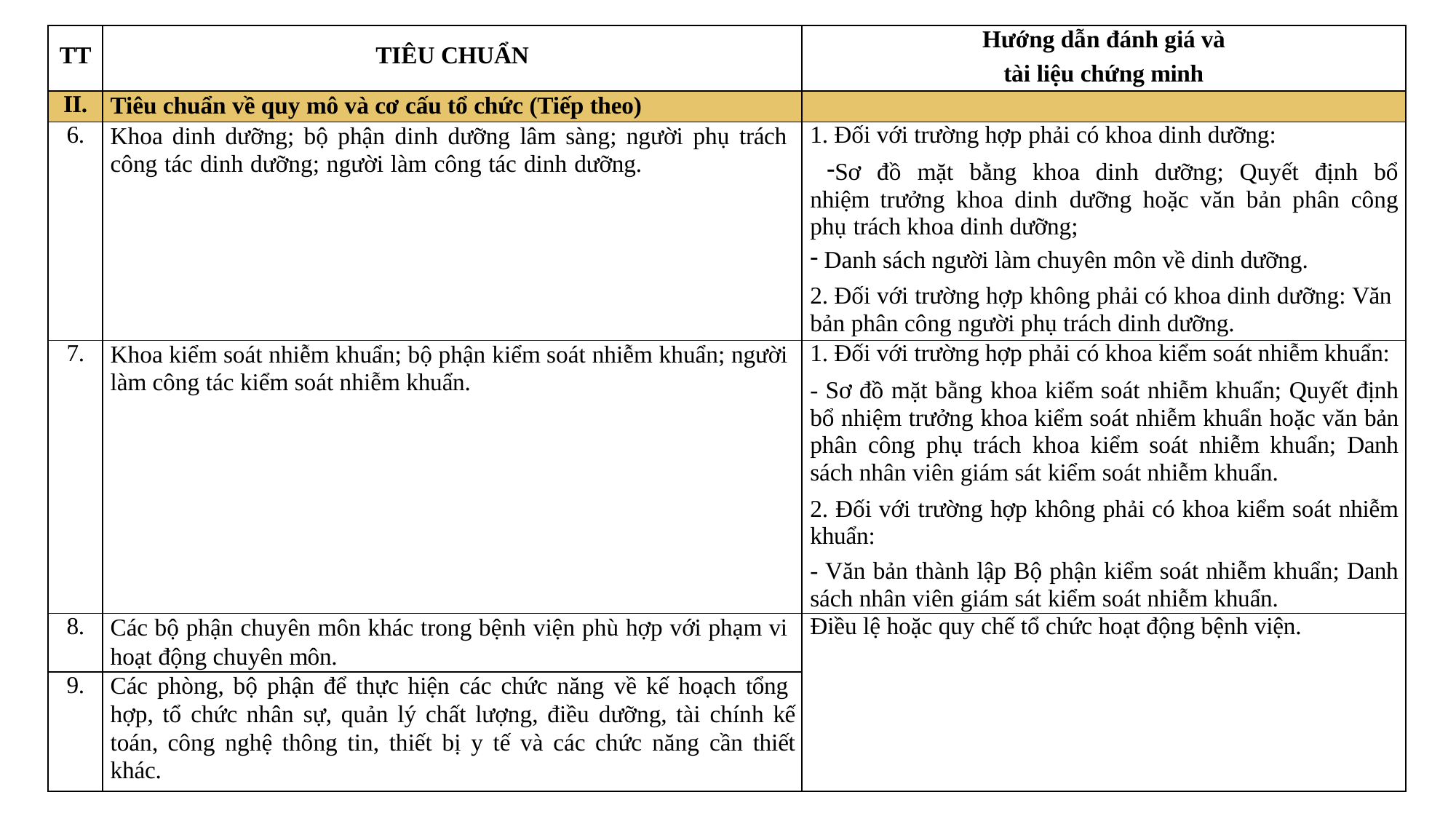

| TT | TIÊU CHUẨN | Hướng dẫn đánh giá và tài liệu chứng minh |
| --- | --- | --- |
| II. | Tiêu chuẩn về quy mô và cơ cấu tổ chức (Tiếp theo) |  |
| 6. | Khoa dinh dưỡng; bộ phận dinh dưỡng lâm sàng; người phụ trách công tác dinh dưỡng; người làm công tác dinh dưỡng. | Đối với trường hợp phải có khoa dinh dưỡng: Sơ đồ mặt bằng khoa dinh dưỡng; Quyết định bổ nhiệm trưởng khoa dinh dưỡng hoặc văn bản phân công phụ trách khoa dinh dưỡng; Danh sách người làm chuyên môn về dinh dưỡng. 2. Đối với trường hợp không phải có khoa dinh dưỡng: Văn bản phân công người phụ trách dinh dưỡng. |
| 7. | Khoa kiểm soát nhiễm khuẩn; bộ phận kiểm soát nhiễm khuẩn; người làm công tác kiểm soát nhiễm khuẩn. | 1. Đối với trường hợp phải có khoa kiểm soát nhiễm khuẩn: - Sơ đồ mặt bằng khoa kiểm soát nhiễm khuẩn; Quyết định bổ nhiệm trưởng khoa kiểm soát nhiễm khuẩn hoặc văn bản phân công phụ trách khoa kiểm soát nhiễm khuẩn; Danh sách nhân viên giám sát kiểm soát nhiễm khuẩn. 2. Đối với trường hợp không phải có khoa kiểm soát nhiễm khuẩn: - Văn bản thành lập Bộ phận kiểm soát nhiễm khuẩn; Danh sách nhân viên giám sát kiểm soát nhiễm khuẩn. |
| 8. | Các bộ phận chuyên môn khác trong bệnh viện phù hợp với phạm vi hoạt động chuyên môn. | Điều lệ hoặc quy chế tổ chức hoạt động bệnh viện. |
| 9. | Các phòng, bộ phận để thực hiện các chức năng về kế hoạch tổng hợp, tổ chức nhân sự, quản lý chất lượng, điều dưỡng, tài chính kế toán, công nghệ thông tin, thiết bị y tế và các chức năng cần thiết khác. |  |